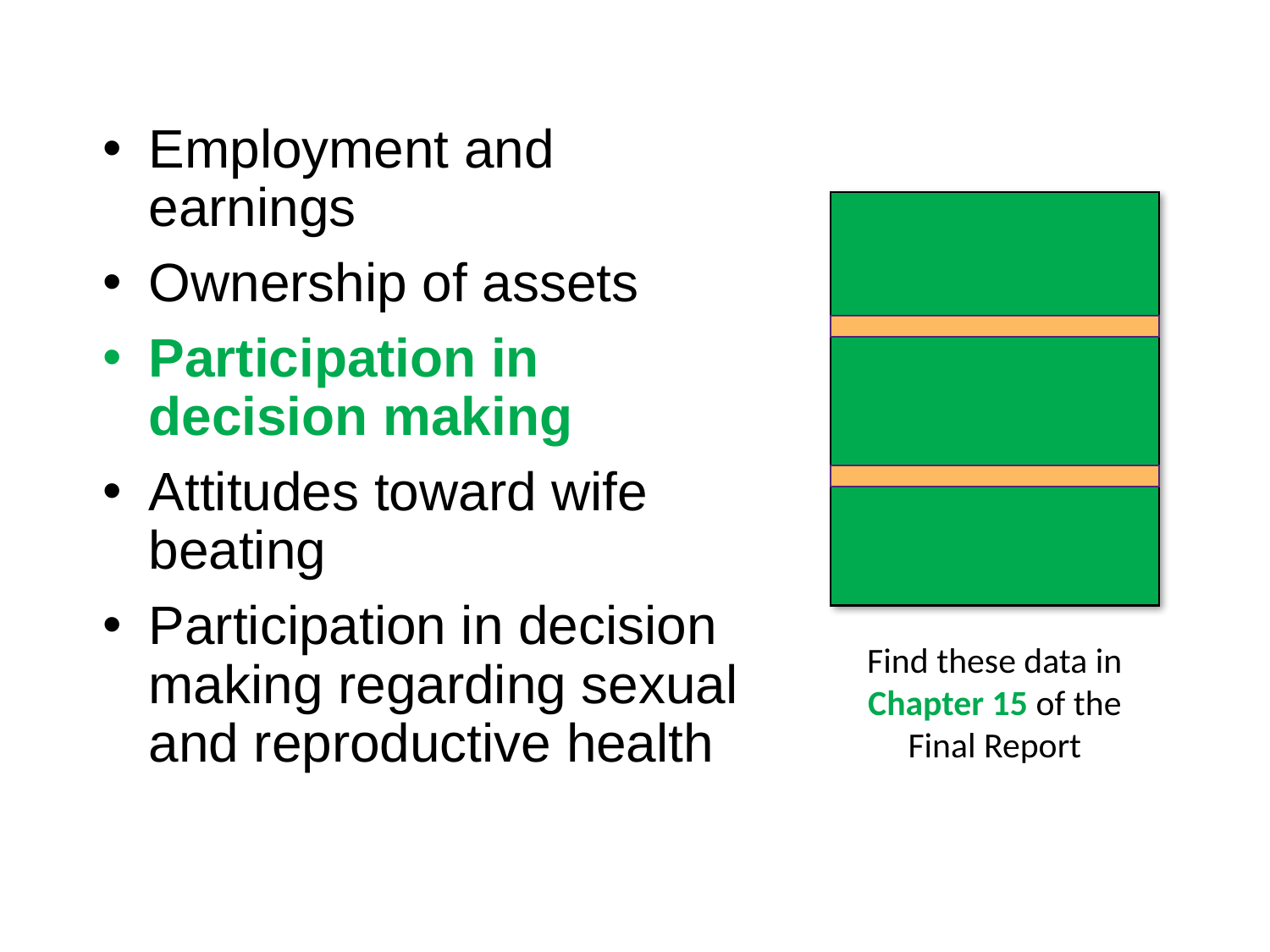

Employment and earnings
Ownership of assets
Participation in decision making
Attitudes toward wife beating
Participation in decision making regarding sexual and reproductive health

Find these data in Chapter 15 of the Final Report